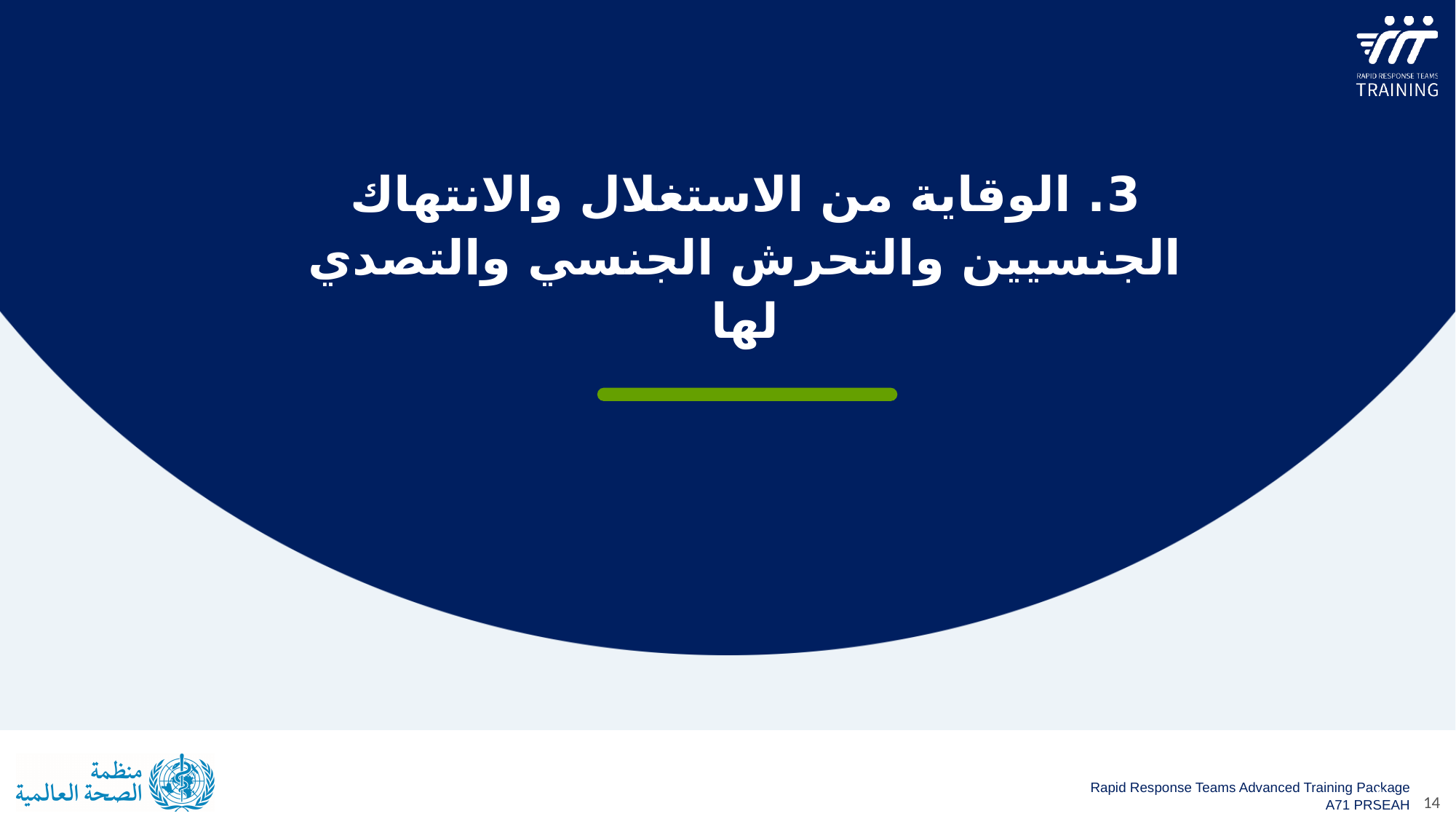

3. الوقاية من الاستغلال والانتهاك الجنسيين والتحرش الجنسي والتصدي لها
14